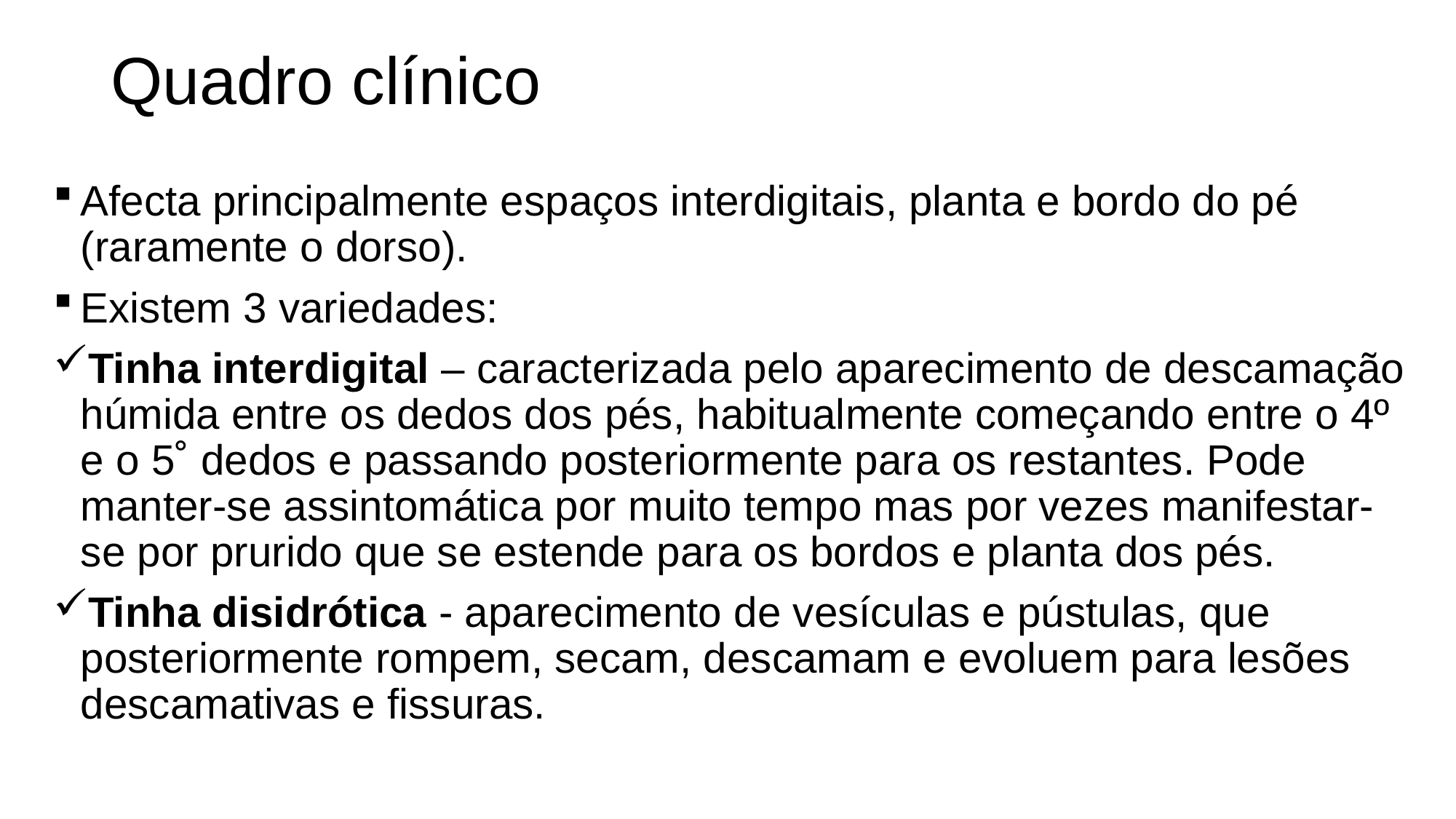

# Quadro clínico
Afecta principalmente espaços interdigitais, planta e bordo do pé (raramente o dorso).
Existem 3 variedades:
Tinha interdigital – caracterizada pelo aparecimento de descamação húmida entre os dedos dos pés, habitualmente começando entre o 4º e o 5˚ dedos e passando posteriormente para os restantes. Pode manter-se assintomática por muito tempo mas por vezes manifestar-se por prurido que se estende para os bordos e planta dos pés.
Tinha disidrótica - aparecimento de vesículas e pústulas, que posteriormente rompem, secam, descamam e evoluem para lesões descamativas e fissuras.